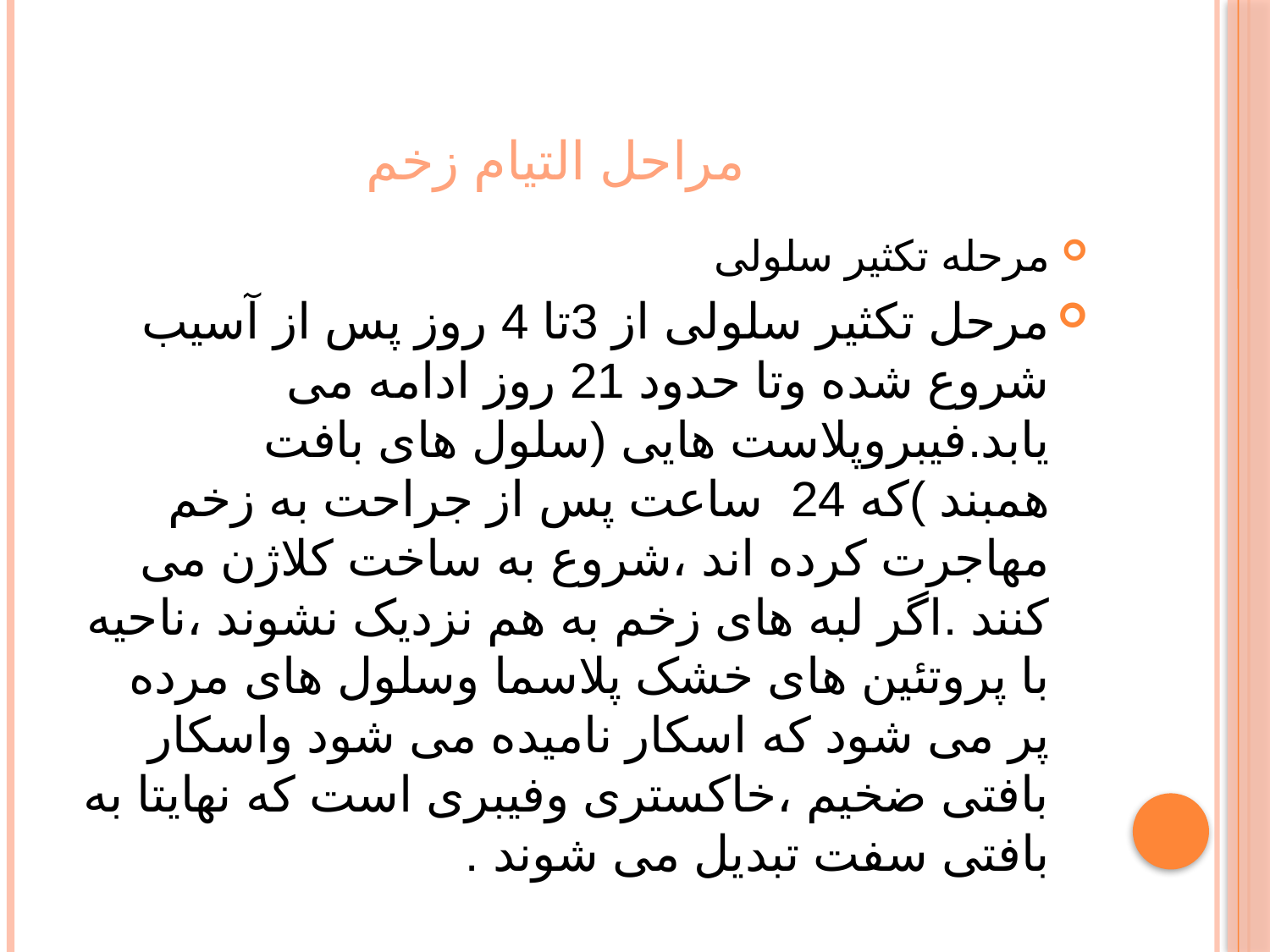

# مراحل التیام زخم
مرحله تکثیر سلولی
مرحل تکثیر سلولی از 3تا 4 روز پس از آسیب شروع شده وتا حدود 21 روز ادامه می یابد.فیبروپلاست هایی (سلول های بافت همبند )که 24  ساعت پس از جراحت به زخم مهاجرت کرده اند ،شروع به ساخت کلاژن می کنند .اگر لبه های زخم به هم نزدیک نشوند ،ناحیه با پروتئین های خشک پلاسما وسلول های مرده پر می شود که اسکار نامیده می شود واسکار بافتی ضخیم ،خاکستری وفیبری است که نهایتا به بافتی سفت تبدیل می شوند .